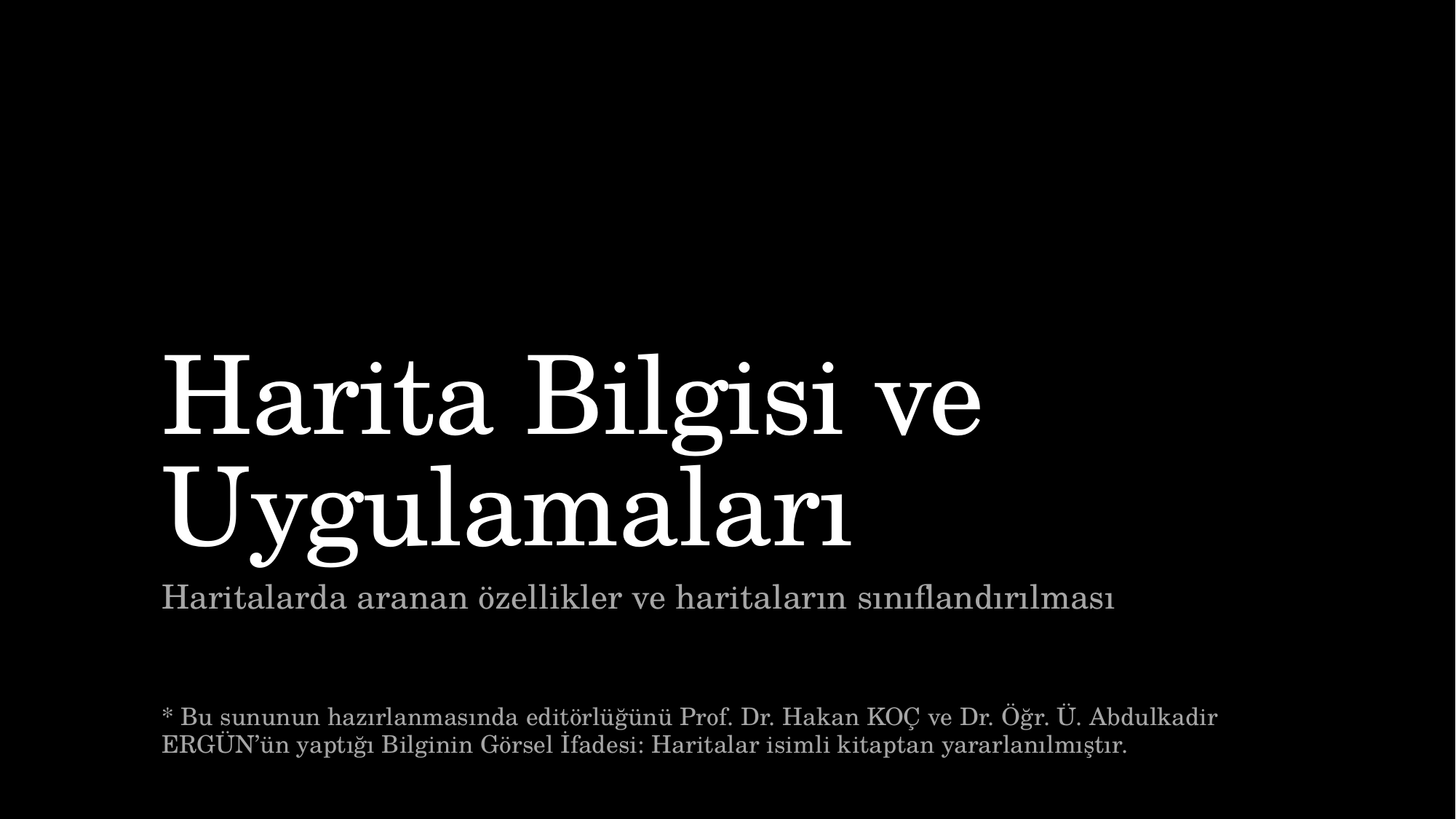

# Harita Bilgisi ve Uygulamaları
Haritalarda aranan özellikler ve haritaların sınıflandırılması

* Bu sununun hazırlanmasında editörlüğünü Prof. Dr. Hakan KOÇ ve Dr. Öğr. Ü. Abdulkadir ERGÜN’ün yaptığı Bilginin Görsel İfadesi: Haritalar isimli kitaptan yararlanılmıştır.